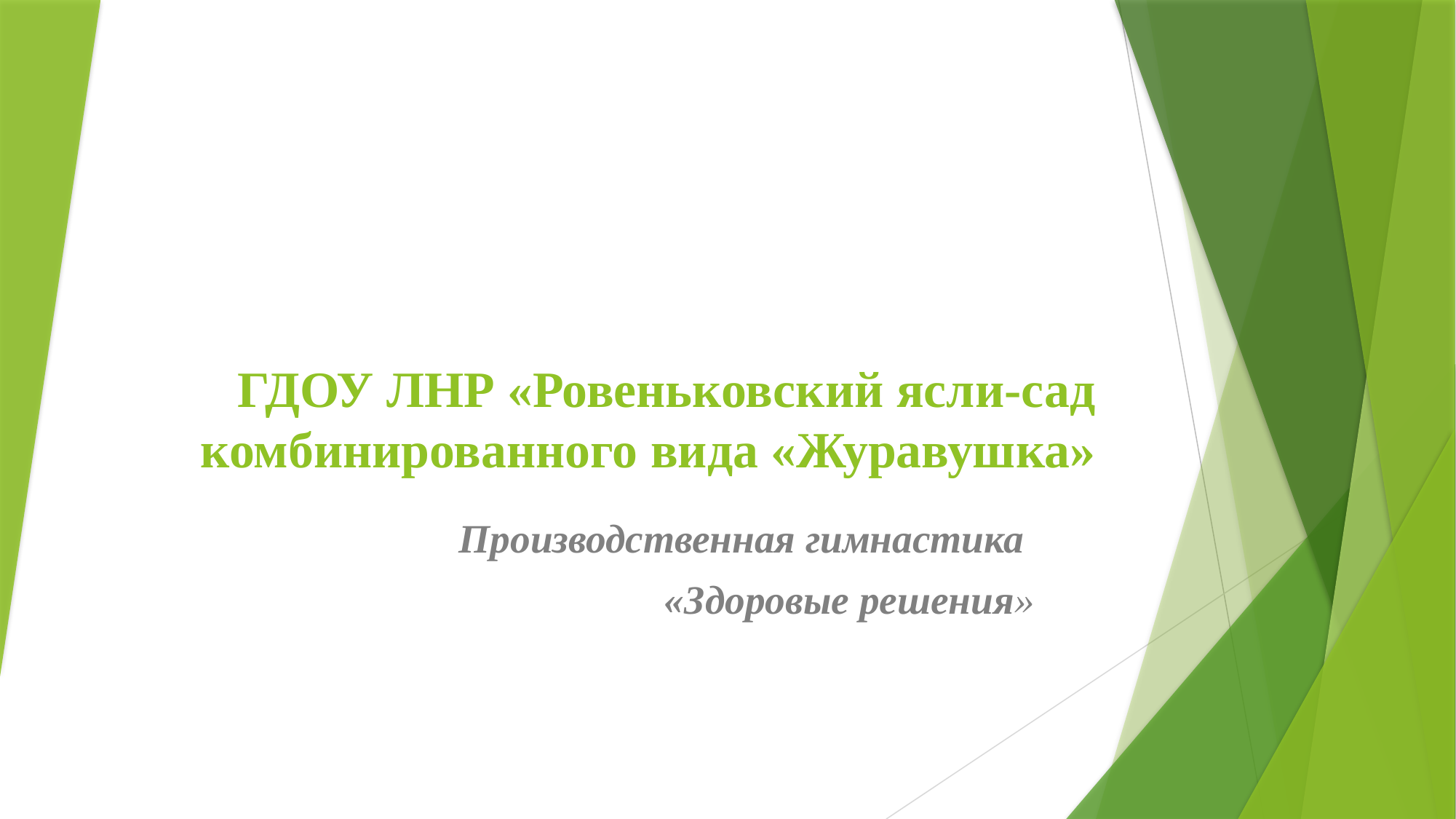

# ГДОУ ЛНР «Ровеньковский ясли-сад комбинированного вида «Журавушка»
Производственная гимнастика
«Здоровые решения»